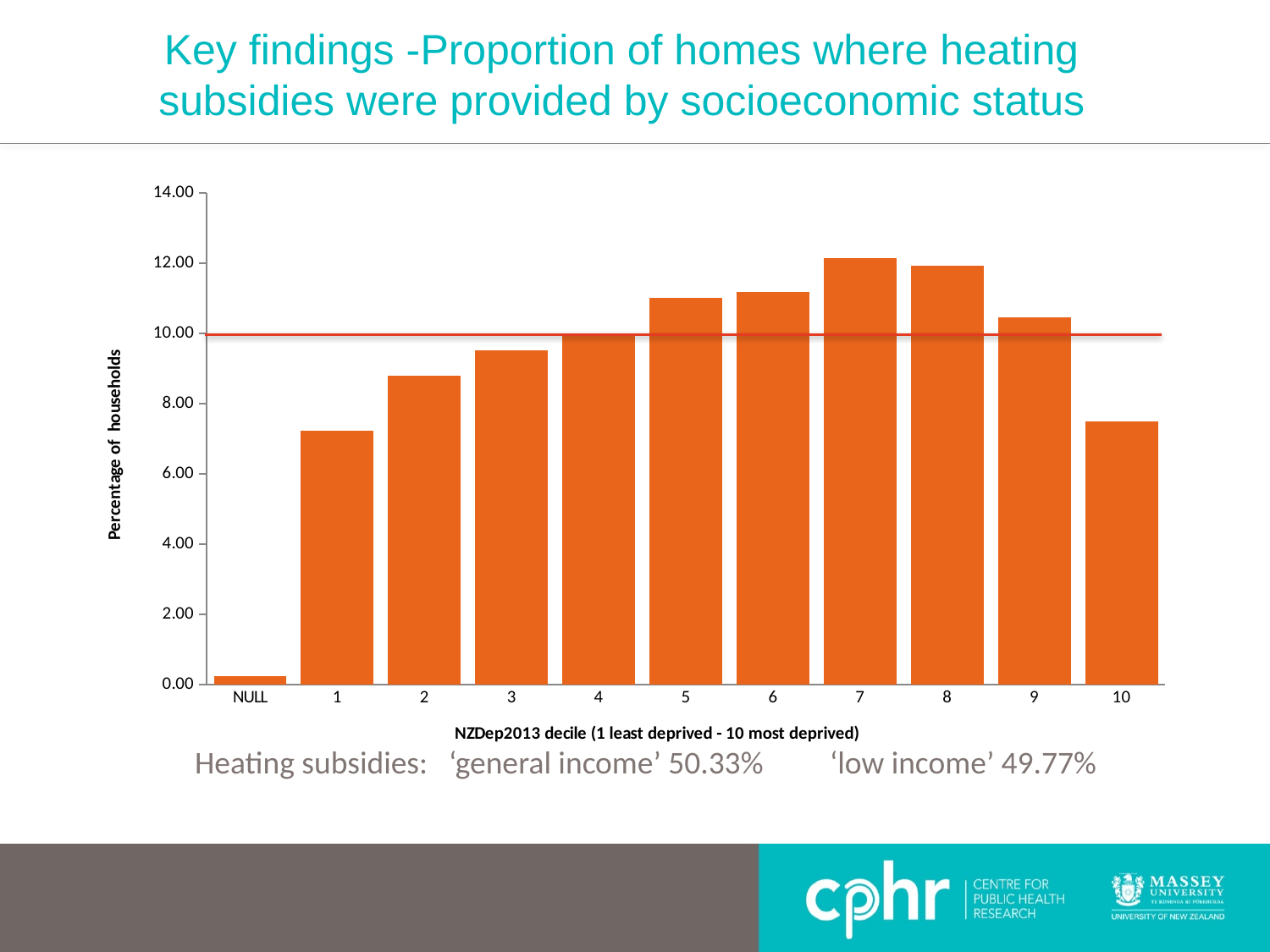

# Key findings -Proportion of homes where heating subsidies were provided by socioeconomic status

### Chart

| Category | Heating Subsidy |
|---|---|
| NULL | 0.247054351957431 |
| 1 | 7.235163164467612 |
| 2 | 8.796220882879947 |
| 3 | 9.518379757832422 |
| 4 | 10.00162892979312 |
| 5 | 11.00613563555411 |
| 6 | 11.17988814682087 |
| 7 | 12.13552695878808 |
| 8 | 11.93462561763588 |
| 9 | 10.44686973991421 |
| 10 | 7.4985068143563 |
Heating subsidies: 	‘general income’ 50.33%	‘low income’ 49.77%